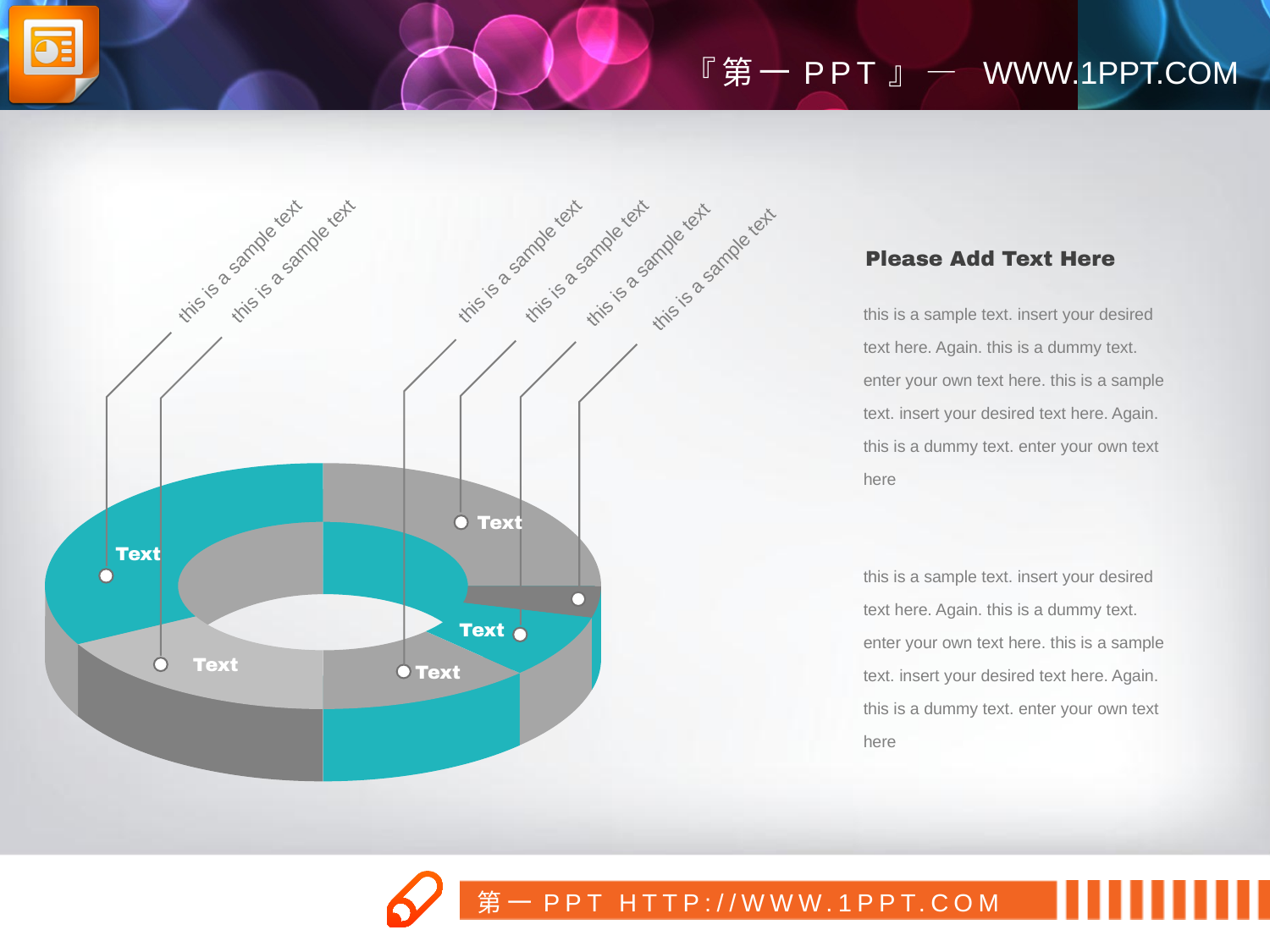

Please Add Text Here
this is a sample text. insert your desired text here. Again. this is a dummy text. enter your own text here. this is a sample text. insert your desired text here. Again. this is a dummy text. enter your own text here
this is a sample text. insert your desired text here. Again. this is a dummy text. enter your own text here. this is a sample text. insert your desired text here. Again. this is a dummy text. enter your own text here
this is a sample text
this is a sample text
this is a sample text
this is a sample text
this is a sample text
this is a sample text

Text

Text

Text

Text
Text